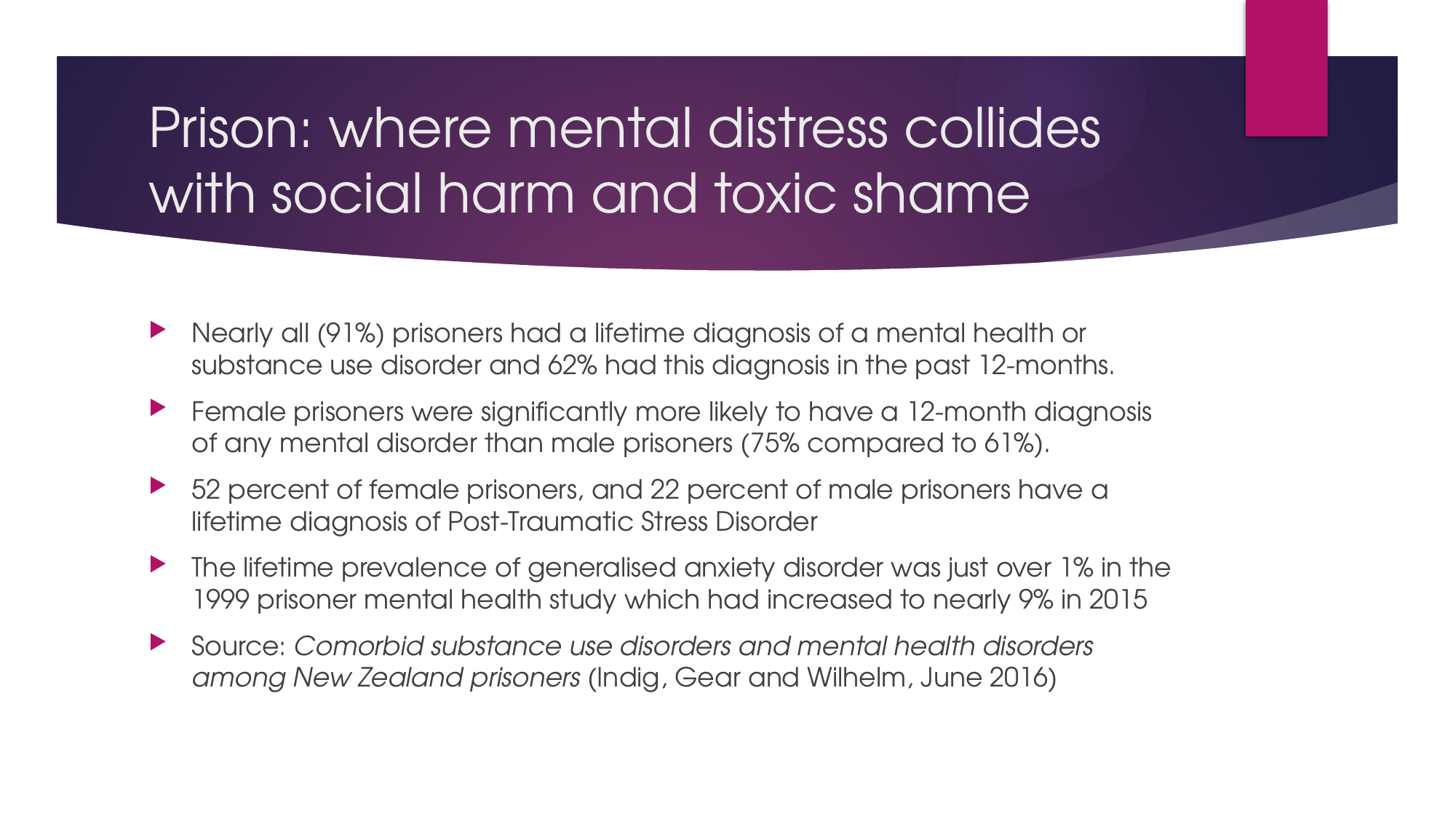

# Prison: where mental distress collides with social harm and toxic shame
Nearly all (91%) prisoners had a lifetime diagnosis of a mental health or substance use disorder and 62% had this diagnosis in the past 12-months.
Female prisoners were significantly more likely to have a 12-month diagnosis of any mental disorder than male prisoners (75% compared to 61%).
52 percent of female prisoners, and 22 percent of male prisoners have a lifetime diagnosis of Post-Traumatic Stress Disorder
The lifetime prevalence of generalised anxiety disorder was just over 1% in the 1999 prisoner mental health study which had increased to nearly 9% in 2015
Source: Comorbid substance use disorders and mental health disorders among New Zealand prisoners (Indig, Gear and Wilhelm, June 2016)